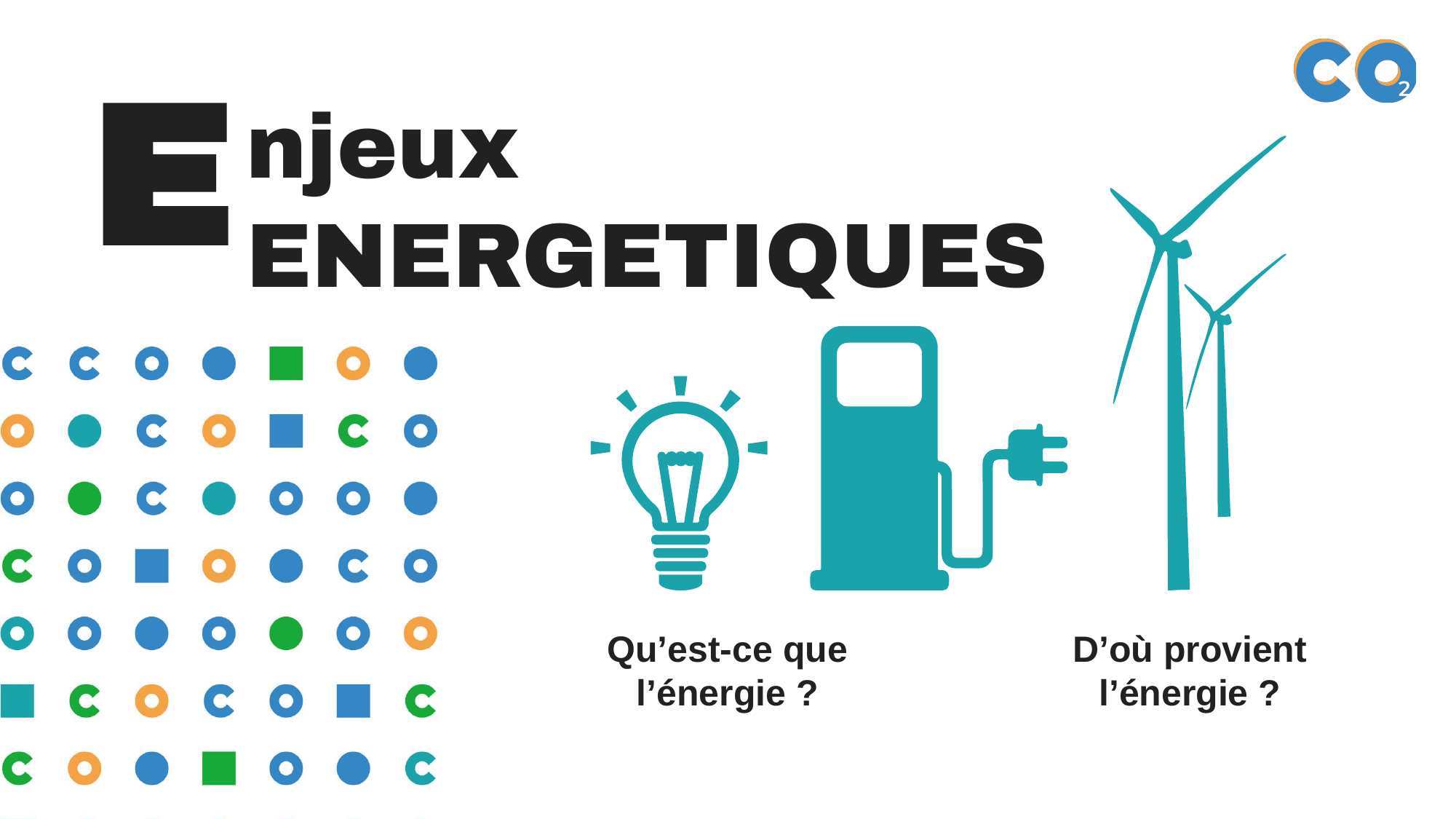

E
njeux ENERGETIQUES

Qu’est-ce que l’énergie ?

D’où provient l’énergie ?